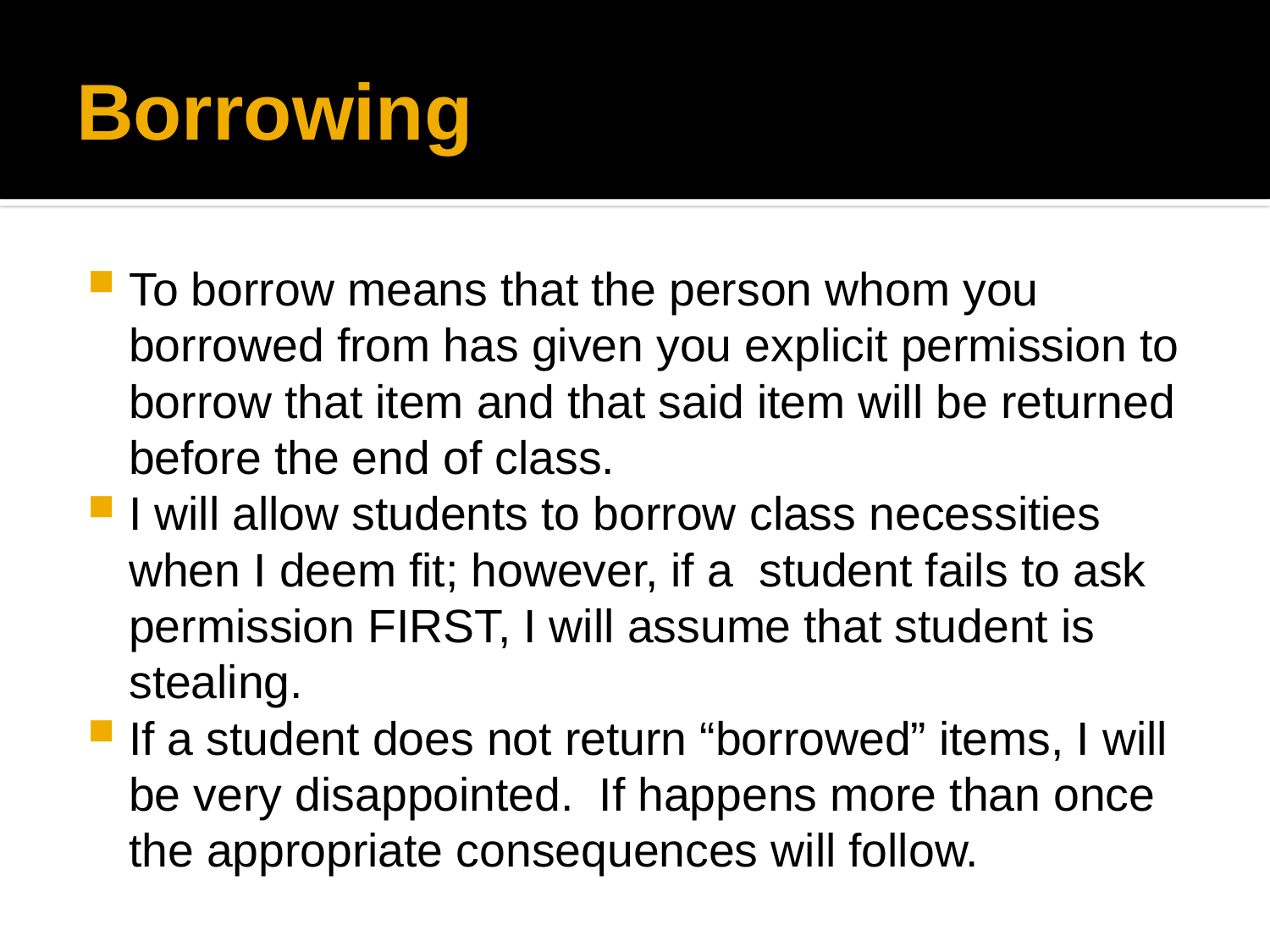

# Borrowing
To borrow means that the person whom you borrowed from has given you explicit permission to borrow that item and that said item will be returned before the end of class.
I will allow students to borrow class necessities when I deem fit; however, if a  student fails to ask permission FIRST, I will assume that student is stealing.
If a student does not return “borrowed” items, I will be very disappointed.  If happens more than once the appropriate consequences will follow.